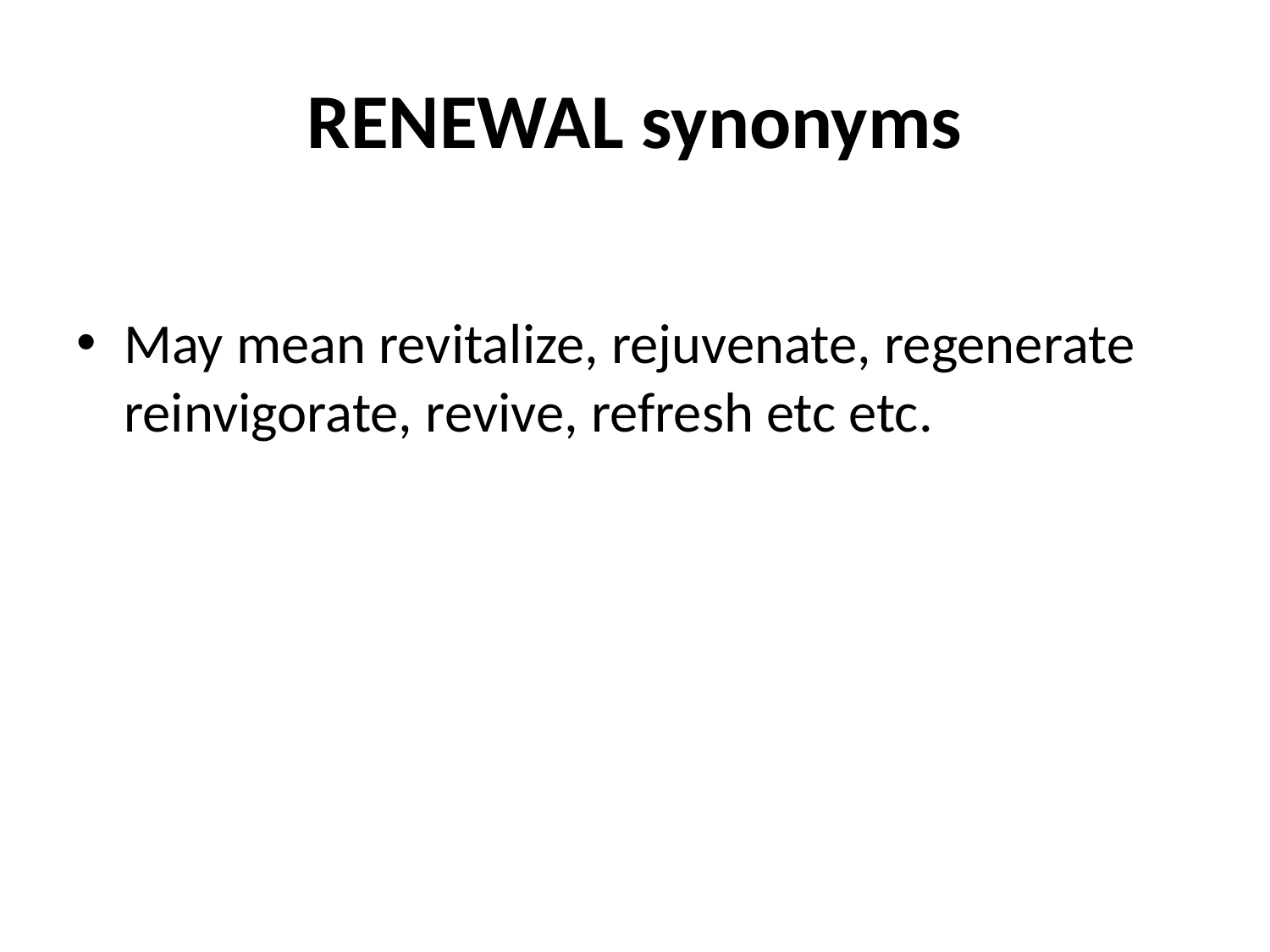

# RENEWAL synonyms

May mean revitalize, rejuvenate, regenerate reinvigorate, revive, refresh etc etc.